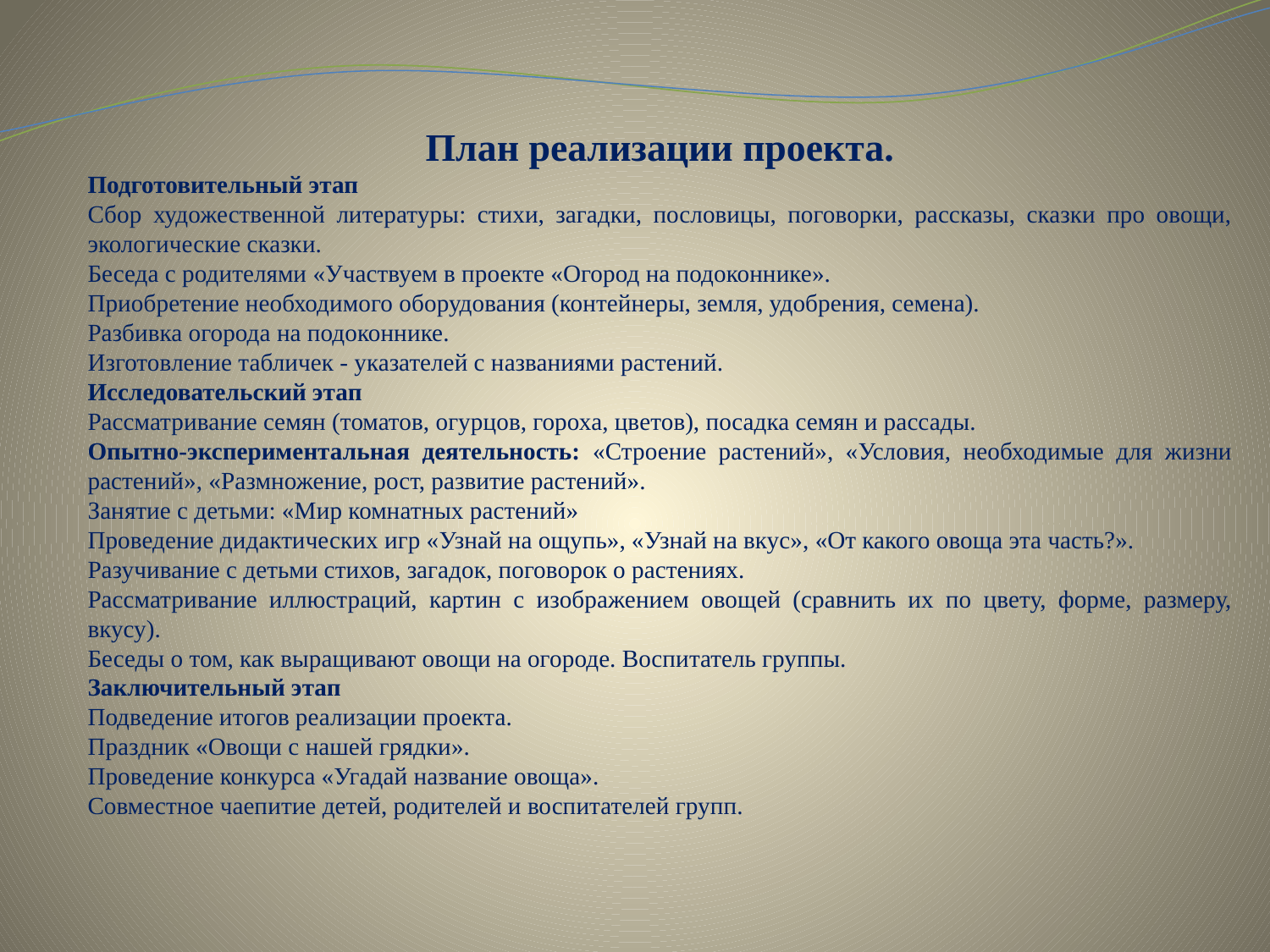

План реализации проекта.
Подготовительный этап
Сбор художественной литературы: стихи, загадки, пословицы, поговорки, рассказы, сказки про овощи, экологические сказки.
Беседа с родителями «Участвуем в проекте «Огород на подоконнике».
Приобретение необходимого оборудования (контейнеры, земля, удобрения, семена).
Разбивка огорода на подоконнике.
Изготовление табличек - указателей с названиями растений.
Исследовательский этап
Рассматривание семян (томатов, огурцов, гороха, цветов), посадка семян и рассады.
Опытно-экспериментальная деятельность: «Строение растений», «Условия, необходимые для жизни растений», «Размножение, рост, развитие растений».
Занятие с детьми: «Мир комнатных растений»
Проведение дидактических игр «Узнай на ощупь», «Узнай на вкус», «От какого овоща эта часть?».
Разучивание с детьми стихов, загадок, поговорок о растениях.
Рассматривание иллюстраций, картин с изображением овощей (сравнить их по цвету, форме, размеру, вкусу).
Беседы о том, как выращивают овощи на огороде. Воспитатель группы.
Заключительный этап
Подведение итогов реализации проекта.
Праздник «Овощи с нашей грядки».
Проведение конкурса «Угадай название овоща».
Совместное чаепитие детей, родителей и воспитателей групп.